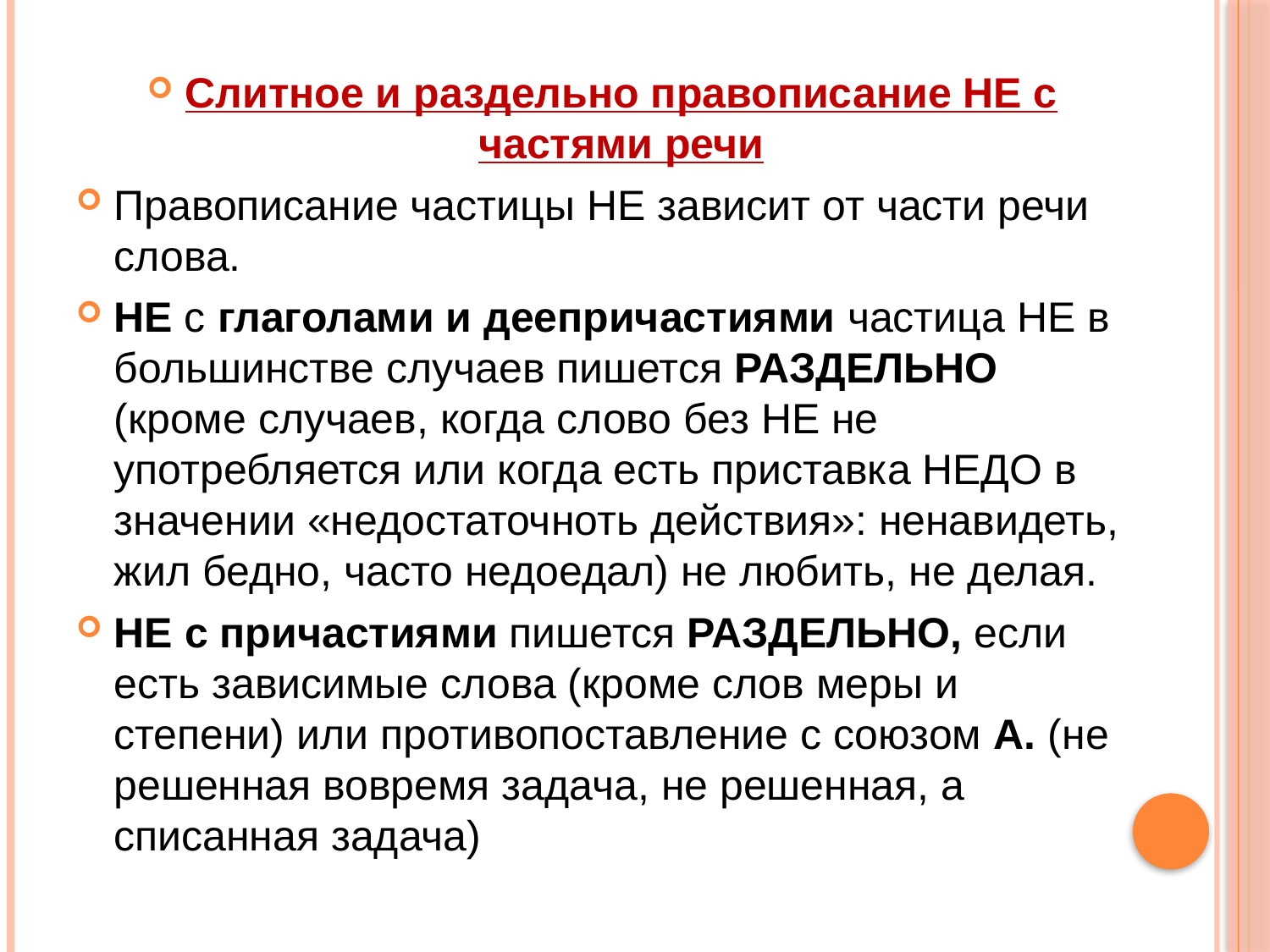

Слитное и раздельно правописание НЕ с частями речи
Правописание частицы НЕ зависит от части речи слова.
НЕ с глаголами и деепричастиями частица НЕ в большинстве случаев пишется РАЗДЕЛЬНО (кроме случаев, когда слово без НЕ не употребляется или когда есть приставка НЕДО в значении «недостаточноть действия»: ненавидеть, жил бедно, часто недоедал) не любить, не делая.
НЕ с причастиями пишется РАЗДЕЛЬНО, если есть зависимые слова (кроме слов меры и степени) или противопоставление с союзом А. (не решенная вовремя задача, не решенная, а списанная задача)